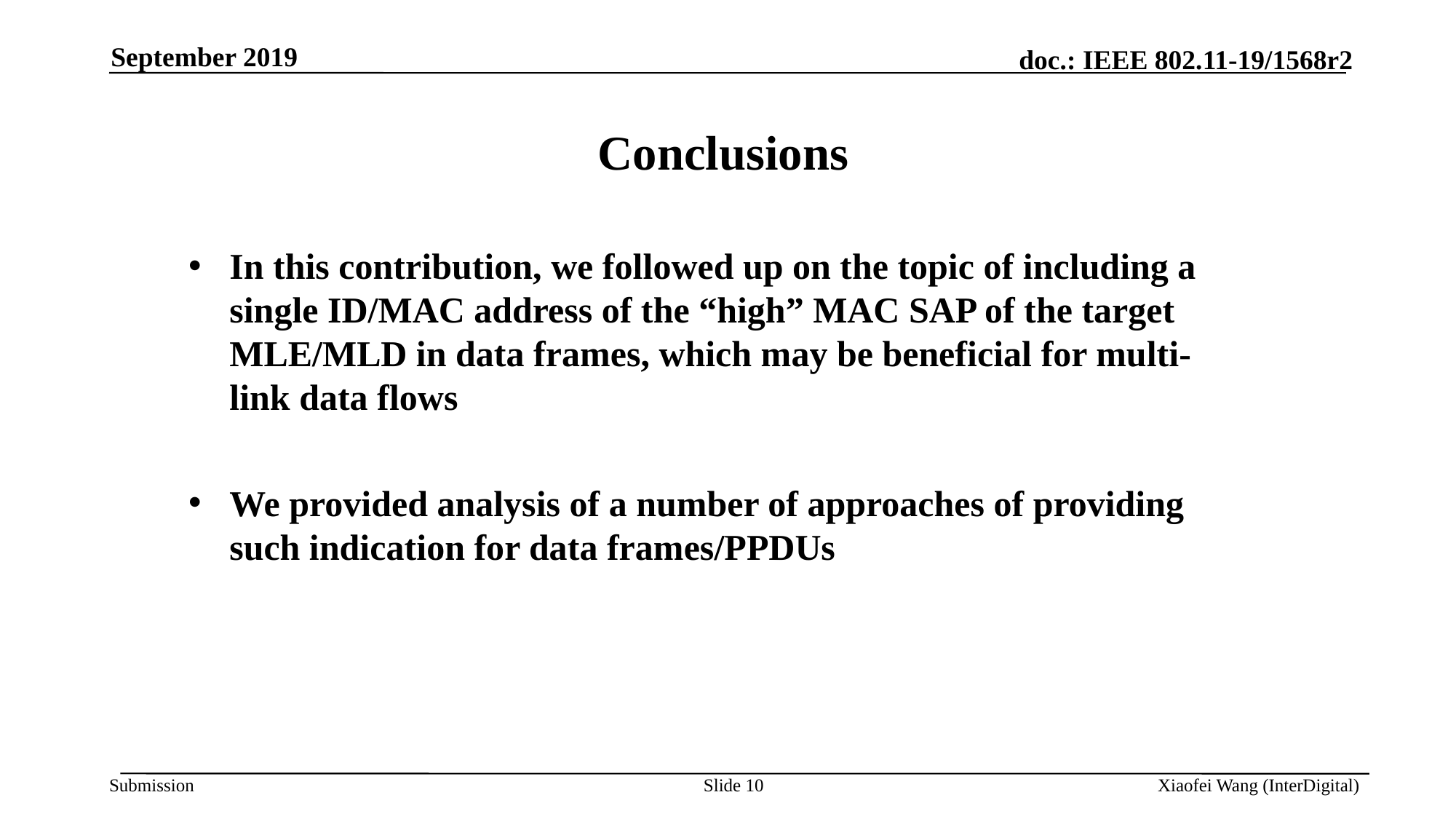

September 2019
# Conclusions

In this contribution, we followed up on the topic of including a single ID/MAC address of the “high” MAC SAP of the target MLE/MLD in data frames, which may be beneficial for multi-link data flows

We provided analysis of a number of approaches of providing such indication for data frames/PPDUs

Slide 10
Xiaofei Wang (InterDigital)